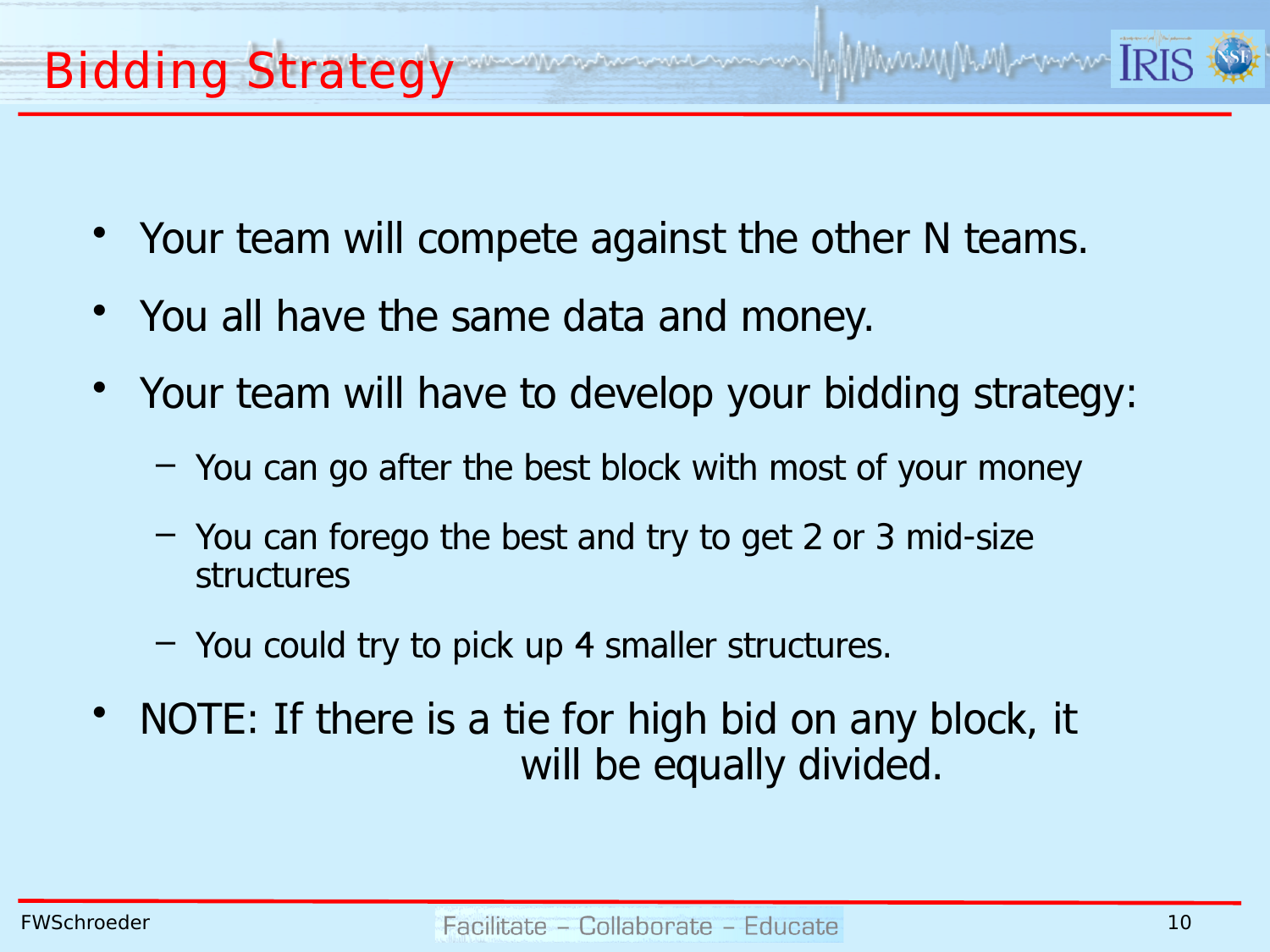

# Bidding Strategy
Your team will compete against the other N teams.
You all have the same data and money.
Your team will have to develop your bidding strategy:
You can go after the best block with most of your money
You can forego the best and try to get 2 or 3 mid-size structures
You could try to pick up 4 smaller structures.
NOTE: If there is a tie for high bid on any block, it 			will be equally divided.